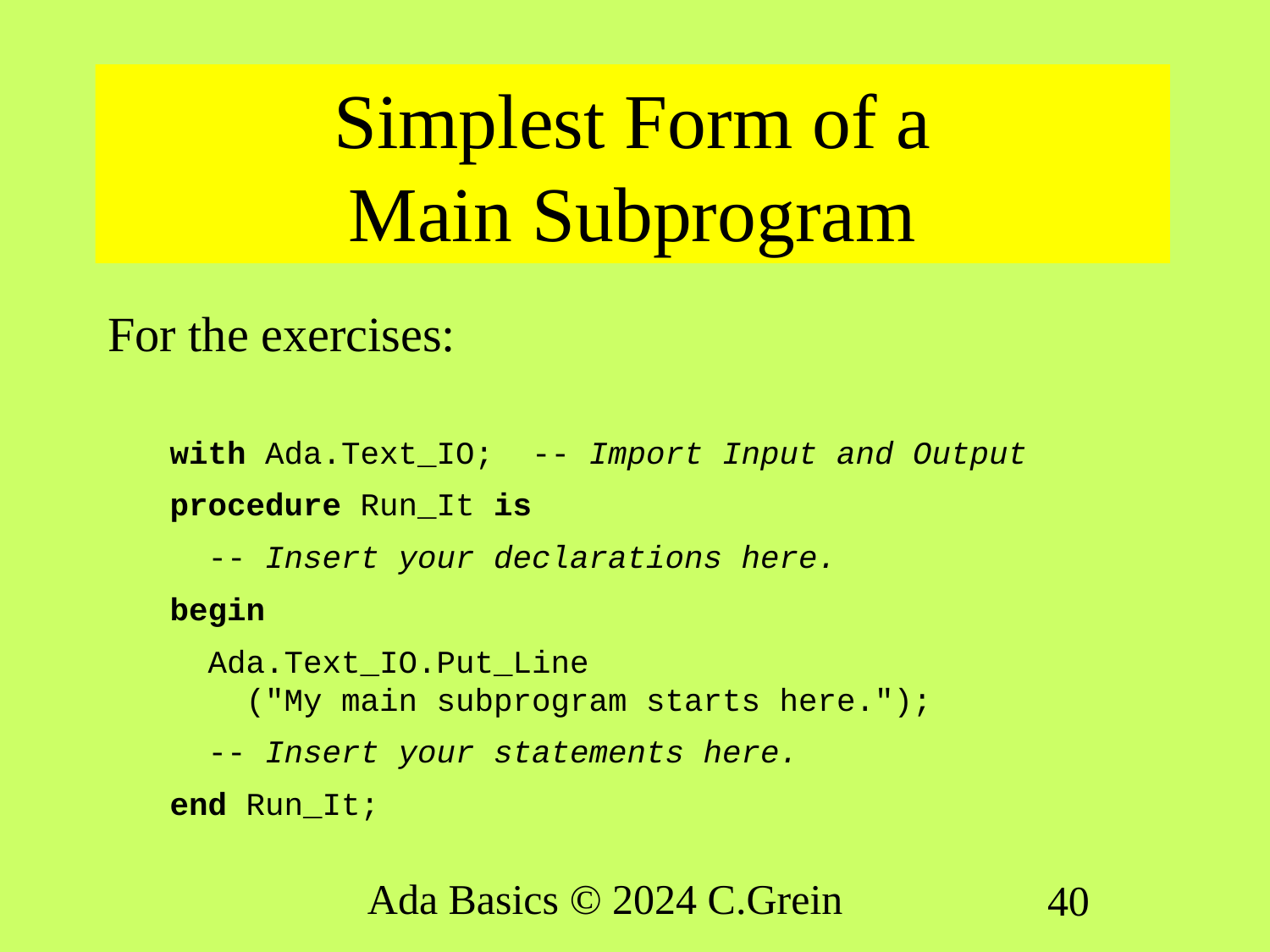

# Simplest Form of a Main Subprogram
For the exercises:

with Ada.Text_IO;  -- Import Input and Output
procedure Run_It is
  -- Insert your declarations here.
begin
  Ada.Text_IO.Put_Line
    ("My main subprogram starts here.");
  -- Insert your statements here.
end Run_It;

Ada Basics © 2024 C.Grein
40